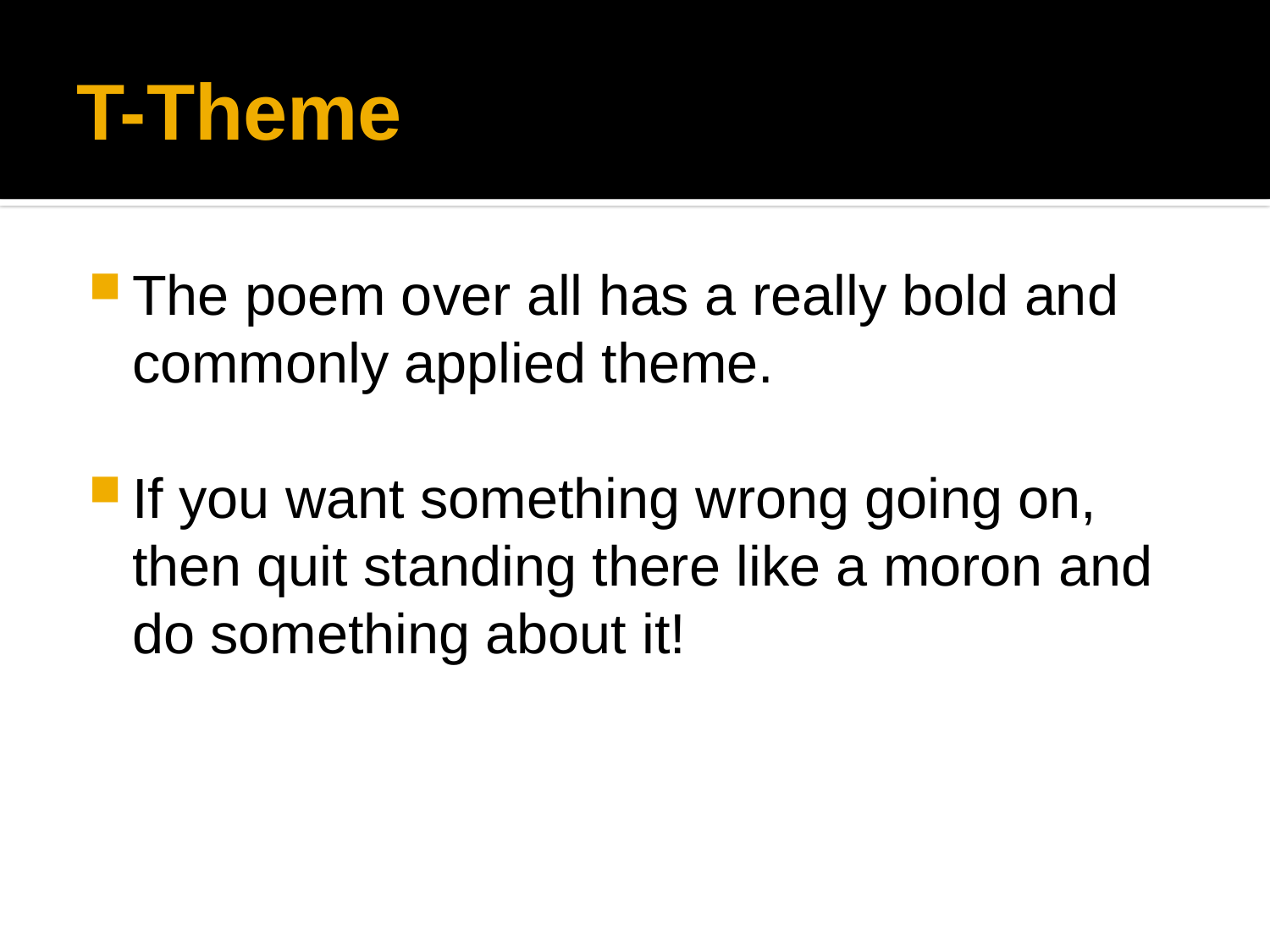

# T-Theme
The poem over all has a really bold and commonly applied theme.

If you want something wrong going on, then quit standing there like a moron and do something about it!